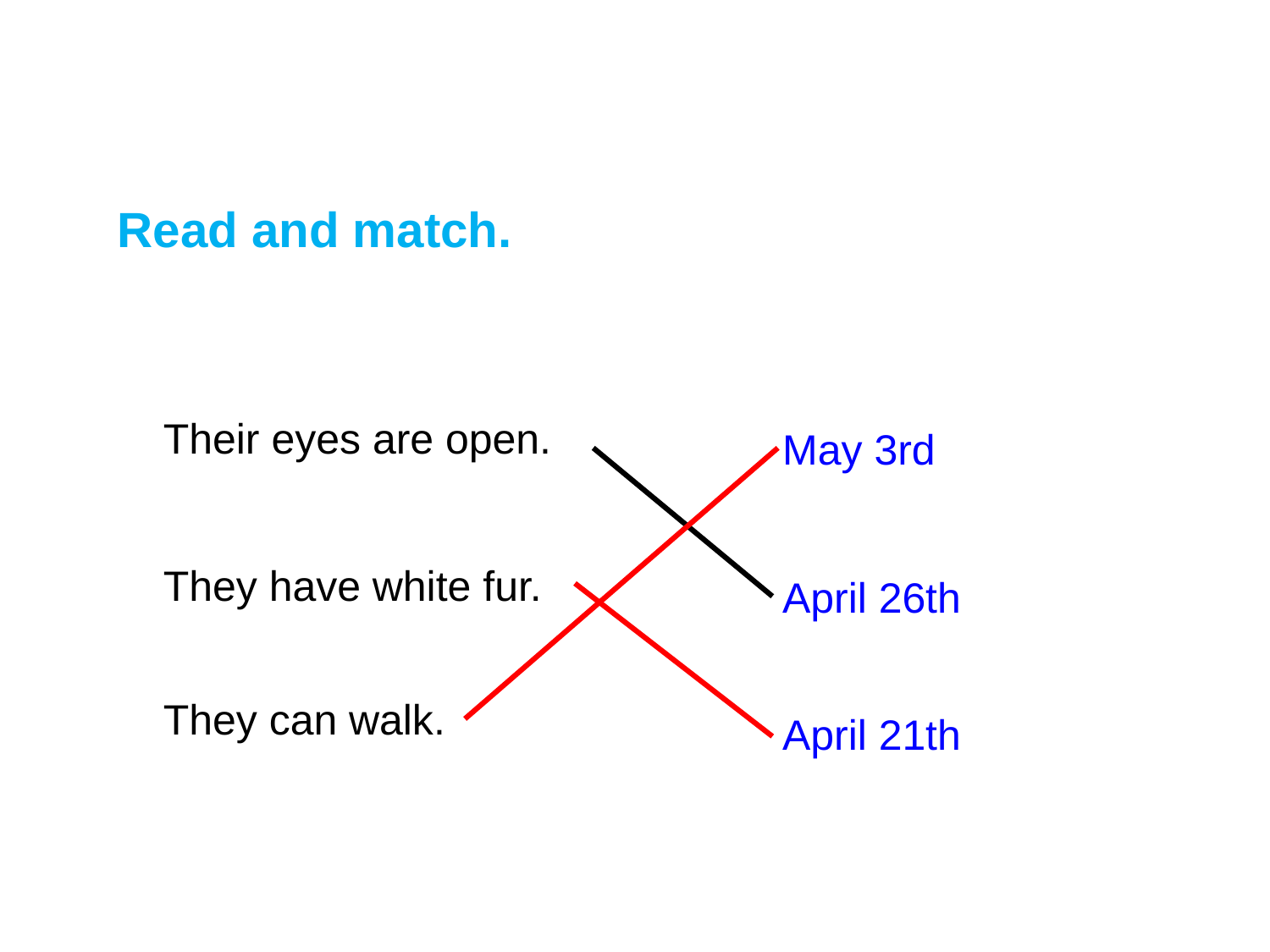

Read and match.
Their eyes are open.
May 3rd

They have white fur.
April 26th

They can walk.
April 21th